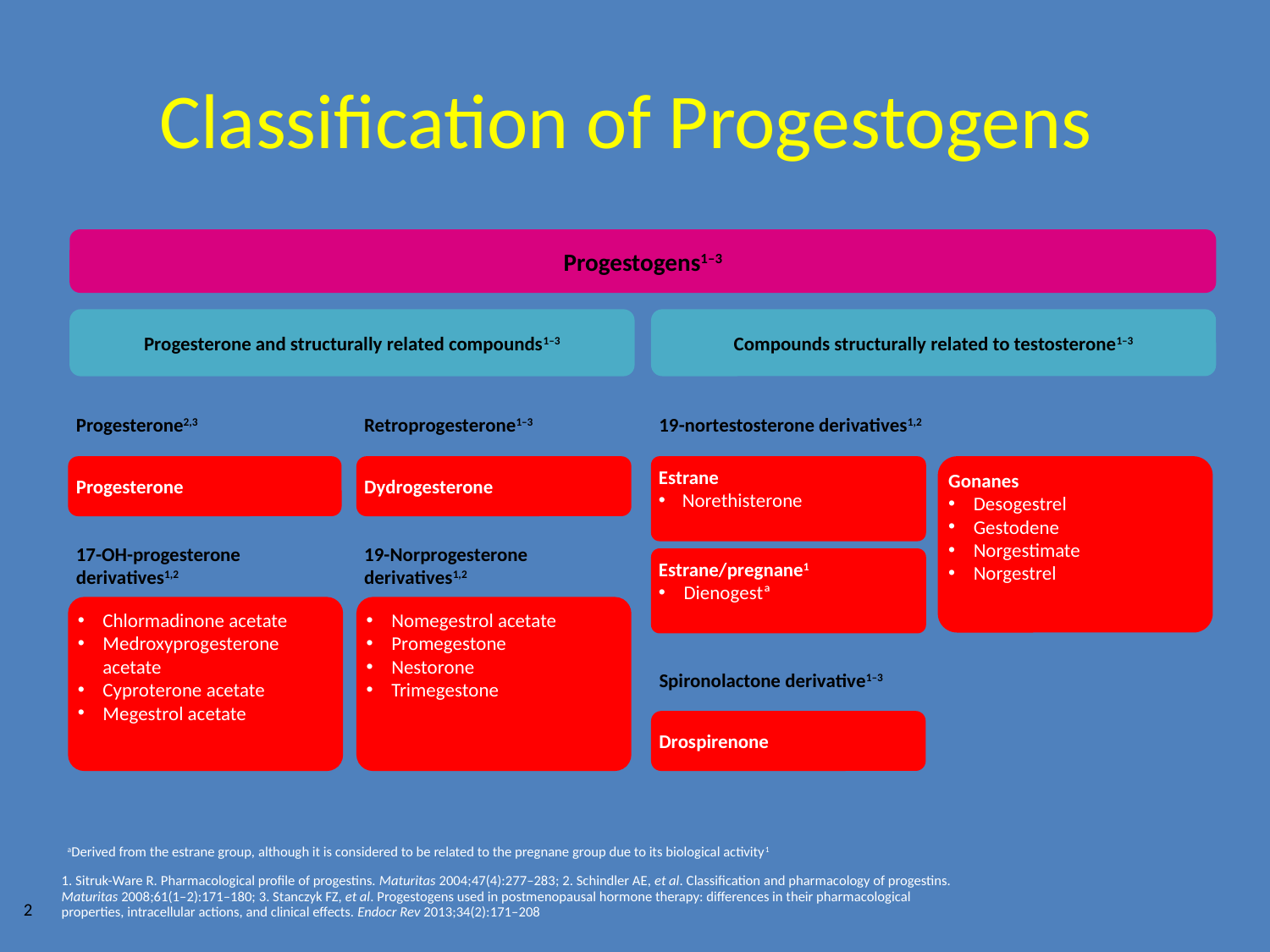

# Classification of Progestogens
Progestogens1–3
Progesterone and structurally related compounds1–3
Compounds structurally related to testosterone1–3
Progesterone2,3
Retroprogesterone1–3
19-nortestosterone derivatives1,2
Progesterone
Dydrogesterone
Estrane
Norethisterone
Gonanes
Desogestrel
Gestodene
Norgestimate
Norgestrel

17-OH-progesterone derivatives1,2
19-Norprogesterone derivatives1,2
Estrane/pregnane1
Dienogestª
Chlormadinone acetate
Medroxyprogesterone acetate
Cyproterone acetate
Megestrol acetate
Nomegestrol acetate
Promegestone
Nestorone
Trimegestone
Spironolactone derivative1–3
Drospirenone
aDerived from the estrane group, although it is considered to be related to the pregnane group due to its biological activity1
1. Sitruk-Ware R. Pharmacological profile of progestins. Maturitas 2004;47(4):277–283; 2. Schindler AE, et al. Classification and pharmacology of progestins. Maturitas 2008;61(1–2):171–180; 3. Stanczyk FZ, et al. Progestogens used in postmenopausal hormone therapy: differences in their pharmacological properties, intracellular actions, and clinical effects. Endocr Rev 2013;34(2):171–208
2